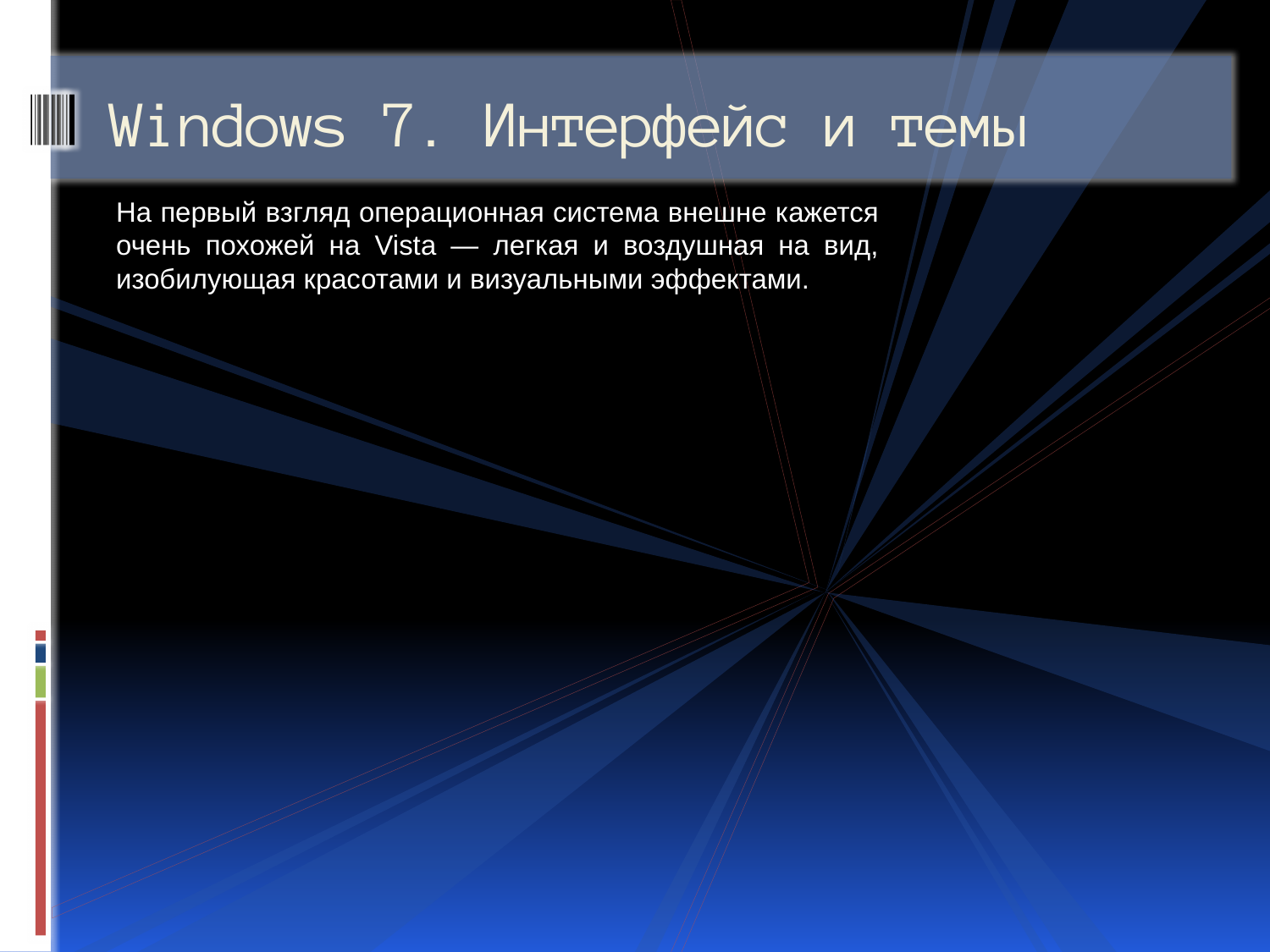

# Windows 7. Интерфейс и темы
На первый взгляд операционная система внешне кажется очень похожей на Vista — легкая и воздушная на вид, изобилующая красотами и визуальными эффектами.